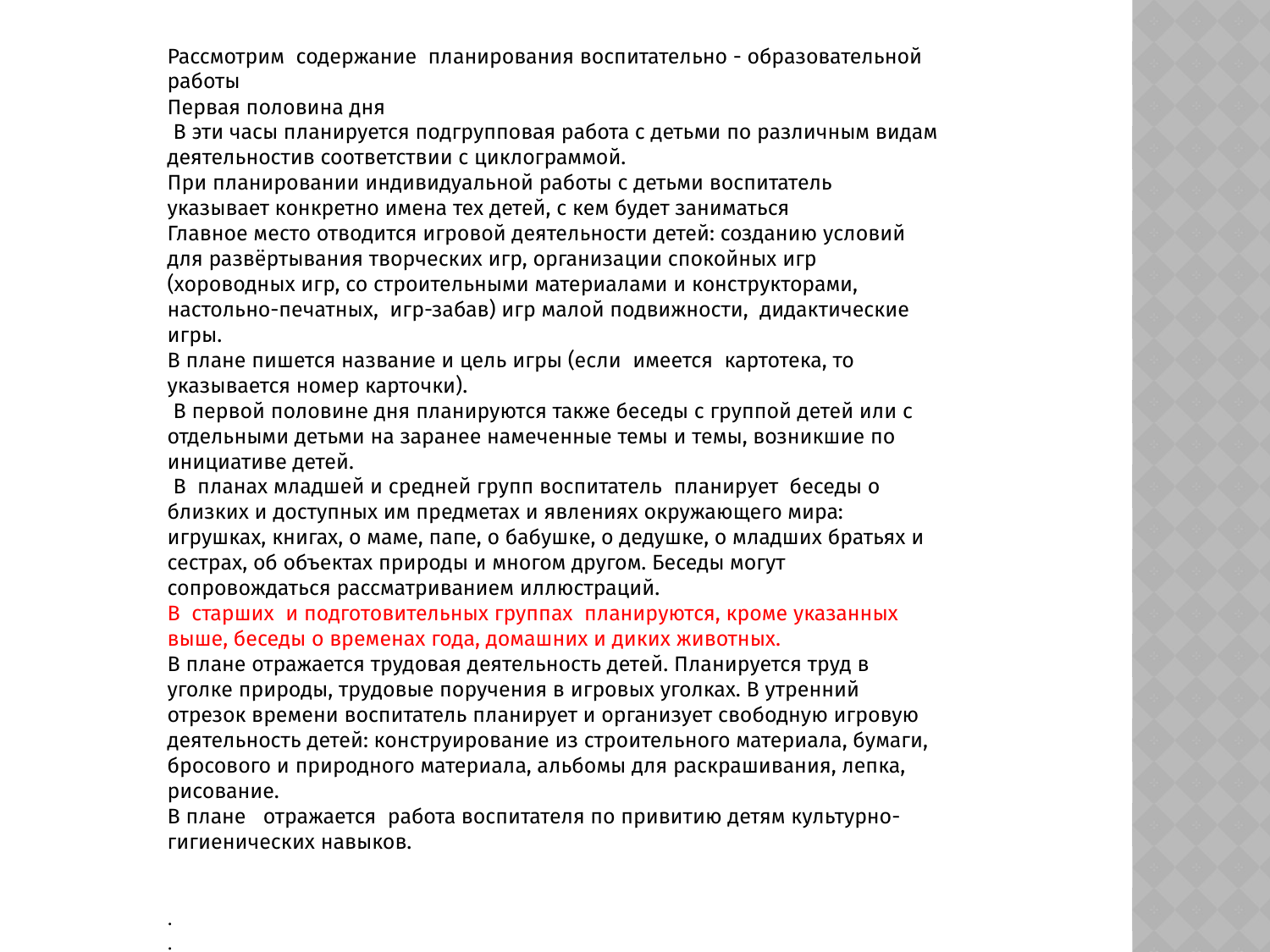

Рассмотрим  содержание  планирования воспитательно - образовательной работы
Первая половина дня
 В эти часы планируется подгрупповая работа с детьми по различным видам деятельностив соответствии с циклограммой.
При планировании индивидуальной работы с детьми воспитатель указывает конкретно имена тех детей, с кем будет заниматься
Главное место отводится игровой деятельности детей: созданию условий для развёртывания творческих игр, организации спокойных игр (хороводных игр, со строительными материалами и конструкторами, настольно-печатных,  игр-забав) игр малой подвижности,  дидактические игры.
В плане пишется название и цель игры (если  имеется  картотека, то указывается номер карточки).
 В первой половине дня планируются также беседы с группой детей или с отдельными детьми на заранее намеченные темы и темы, возникшие по инициативе детей.
 В  планах младшей и средней групп воспитатель  планирует  беседы о близких и доступных им предметах и явлениях окружающего мира: игрушках, книгах, о маме, папе, о бабушке, о дедушке, о младших братьях и сестрах, об объектах природы и многом другом. Беседы могут сопровождаться рассматриванием иллюстраций.
В  старших  и подготовительных группах  планируются, кроме указанных выше, беседы о временах года, домашних и диких животных.
В плане отражается трудовая деятельность детей. Планируется труд в уголке природы, трудовые поручения в игровых уголках. В утренний отрезок времени воспитатель планирует и организует свободную игровую  деятельность детей: конструирование из строительного материала, бумаги, бросового и природного материала, альбомы для раскрашивания, лепка, рисование.
В плане   отражается  работа воспитателя по привитию детям культурно-гигиенических навыков.

.
.